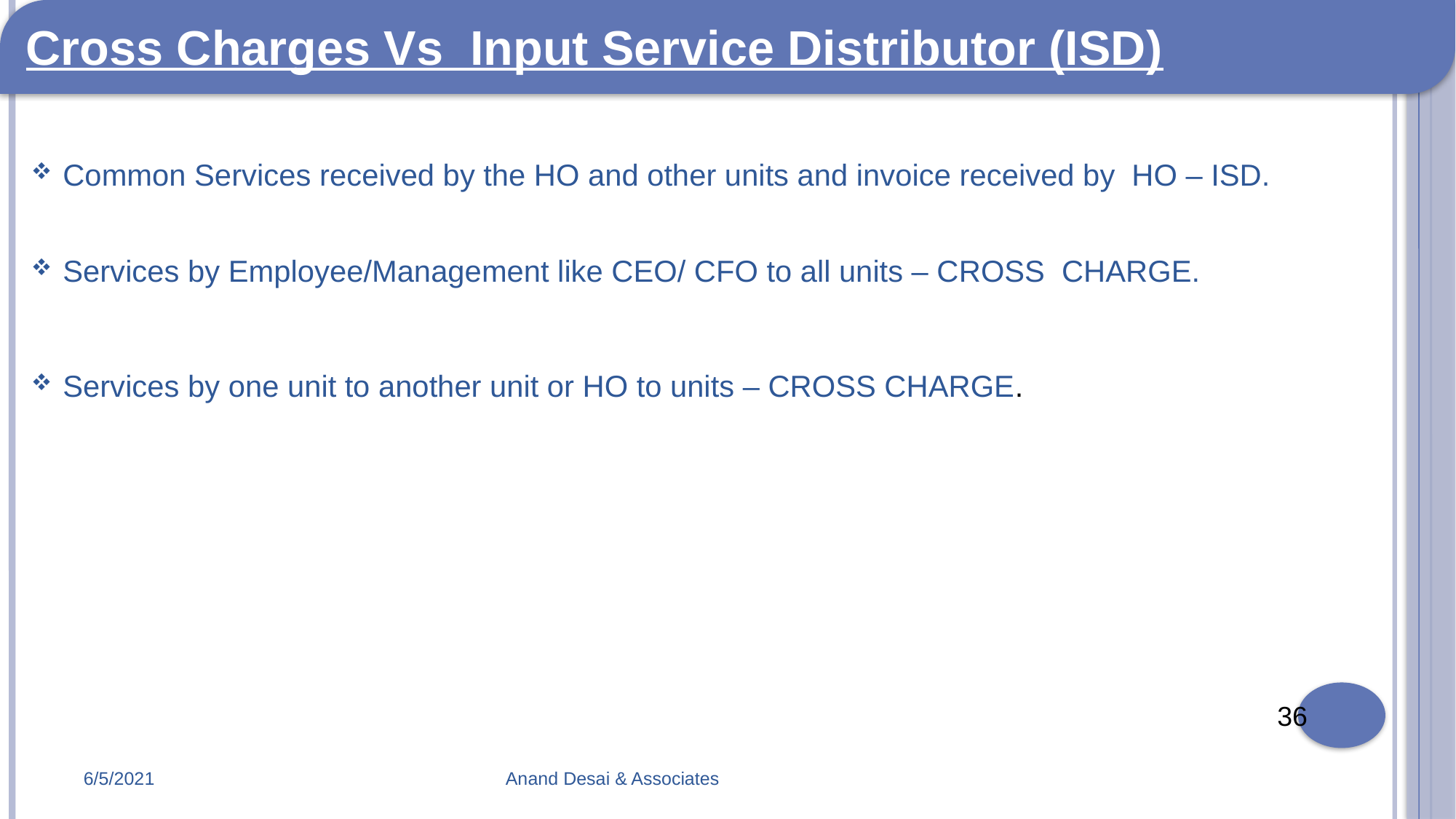

Cross Charges Vs  Input Service Distributor (ISD)
Common Services received by the HO and other units and invoice received by  HO – ISD.

Services by Employee/Management like CEO/ CFO to all units – CROSS  CHARGE.

Services by one unit to another unit or HO to units – CROSS CHARGE.
36
6/5/2021
Anand Desai & Associates